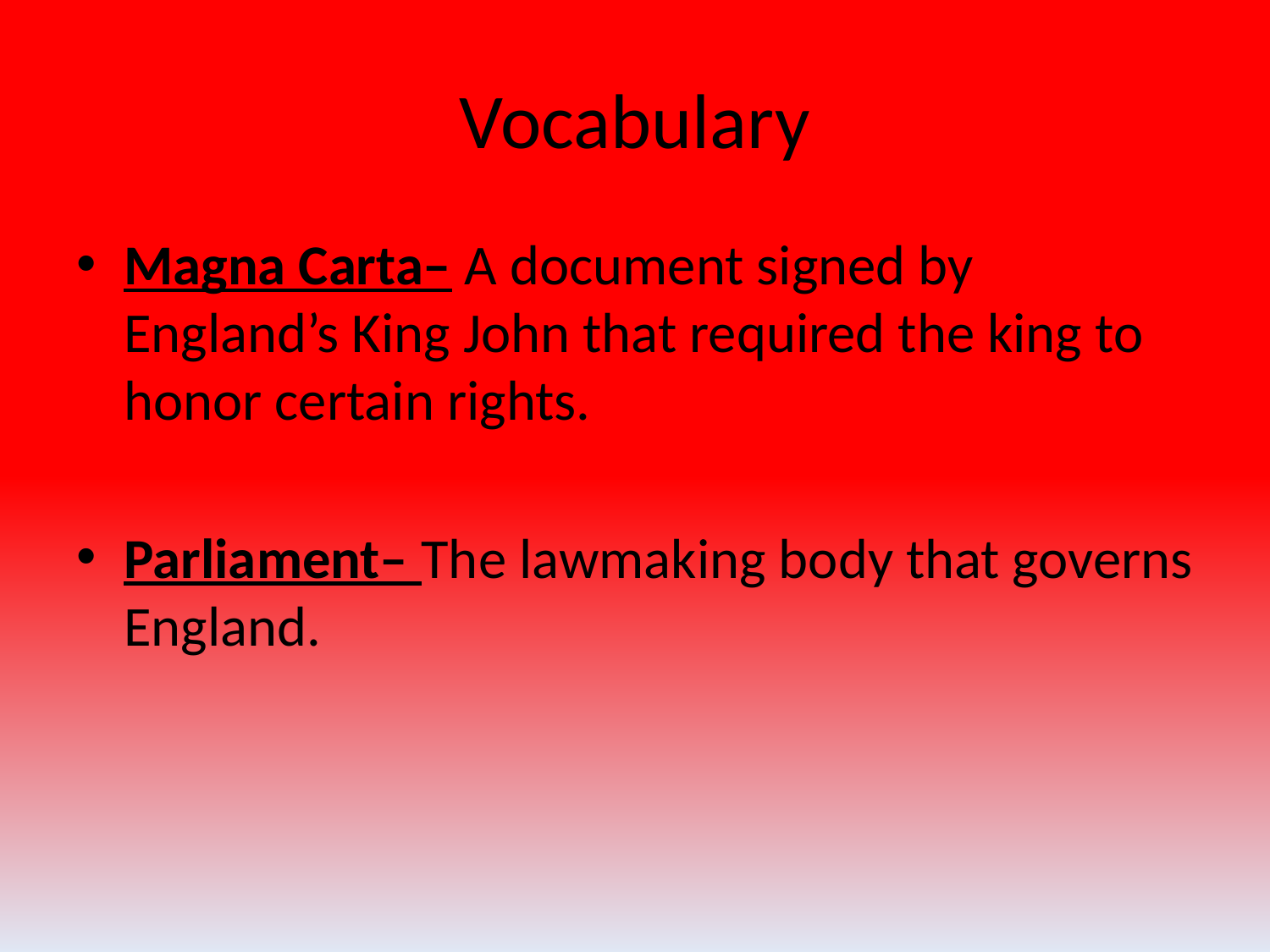

# Vocabulary
Magna Carta– A document signed by England’s King John that required the king to honor certain rights.

Parliament– The lawmaking body that governs England.